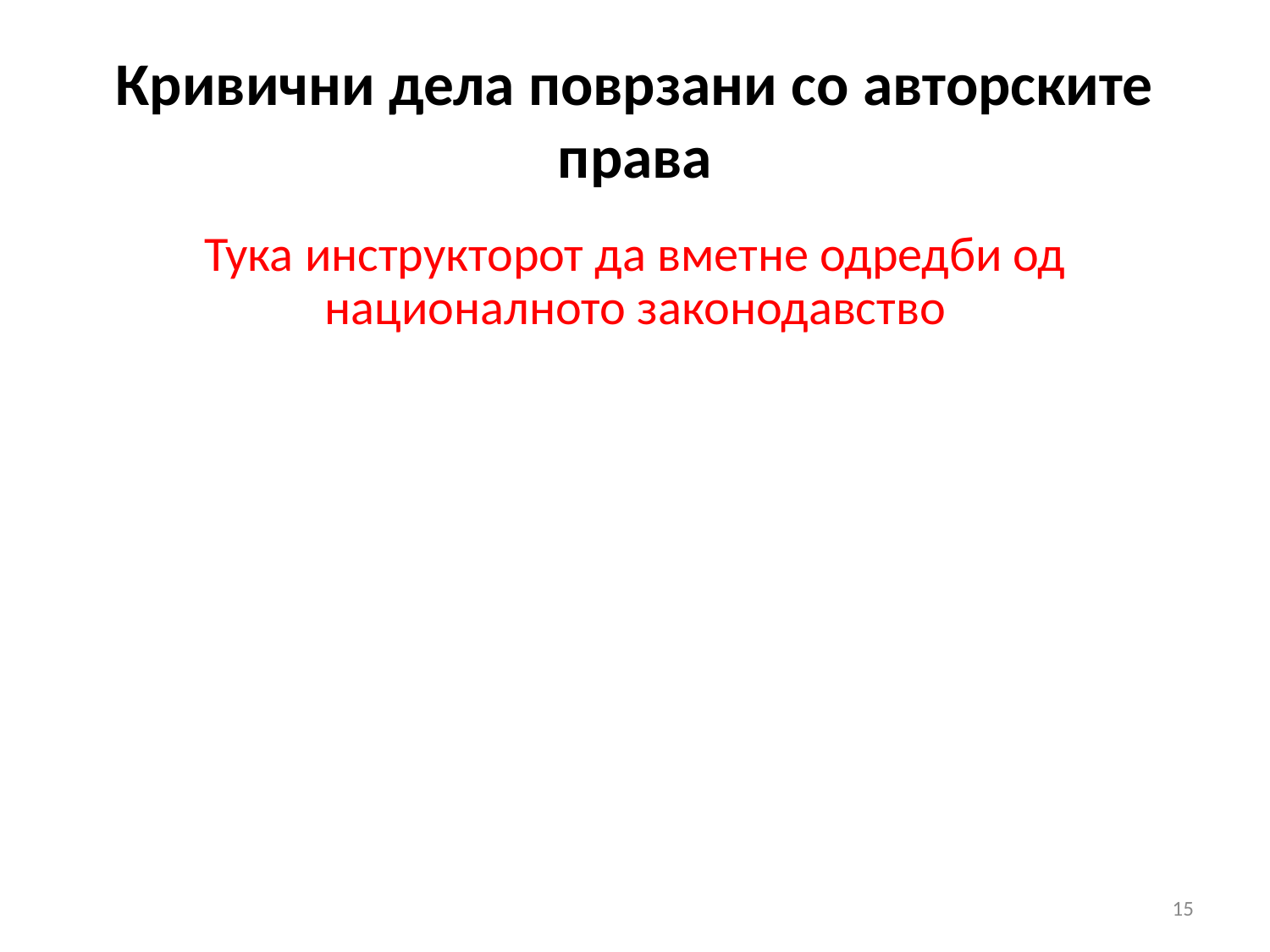

# Кривични дела поврзани со авторските права
Тука инструкторот да вметне одредби од националното законодавство
15